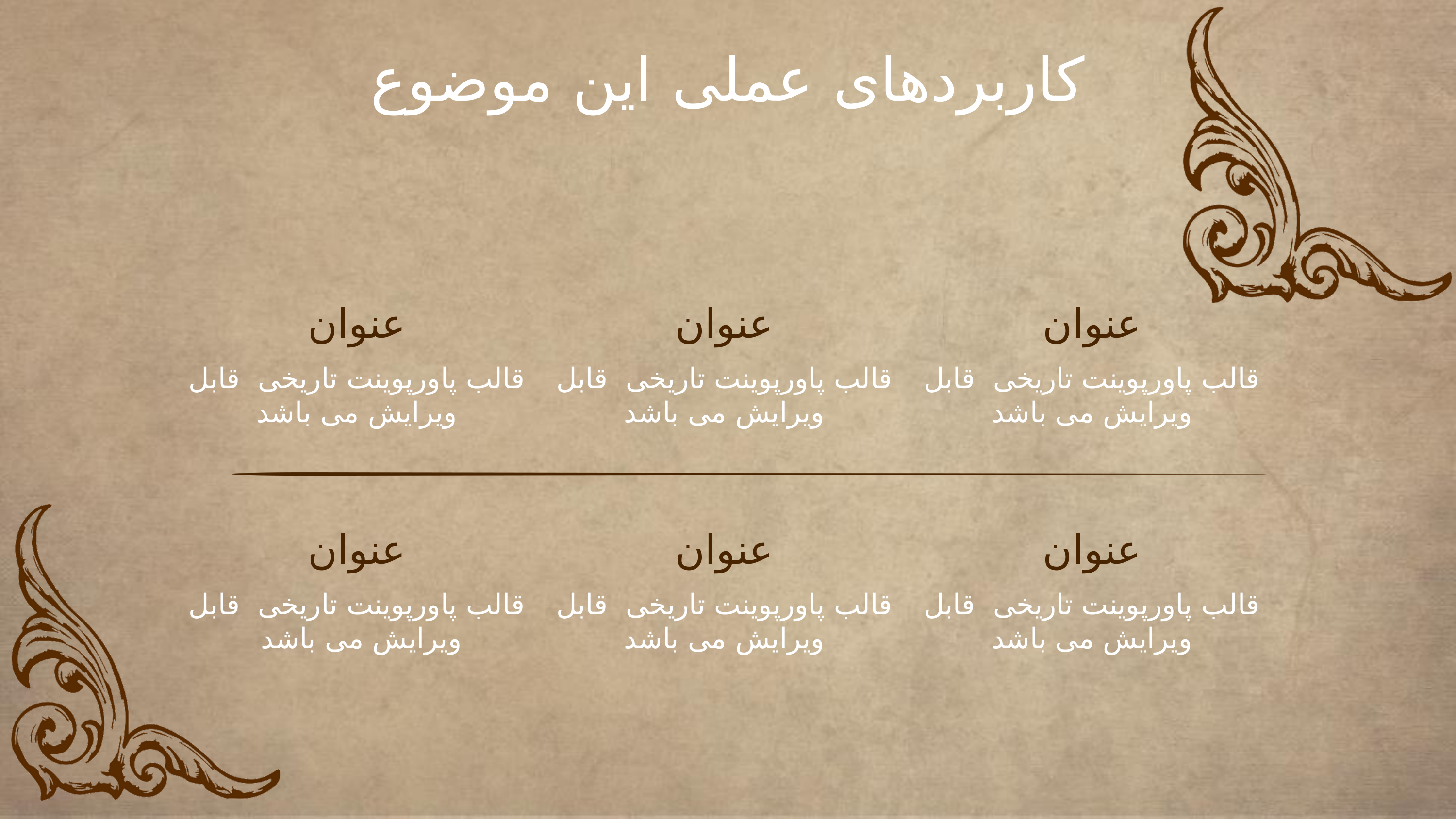

کاربردهای عملی این موضوع
عنوان
عنوان
عنوان
قالب پاورپوینت تاریخی  قابل
ویرایش می باشد
قالب پاورپوینت تاریخی  قابل
ویرایش می باشد
قالب پاورپوینت تاریخی  قابل
ویرایش می باشد

عنوان
عنوان
عنوان
قالب پاورپوینت تاریخی  قابل
 ویرایش می باشد
قالب پاورپوینت تاریخی  قابل
ویرایش می باشد
قالب پاورپوینت تاریخی  قابل
ویرایش می باشد